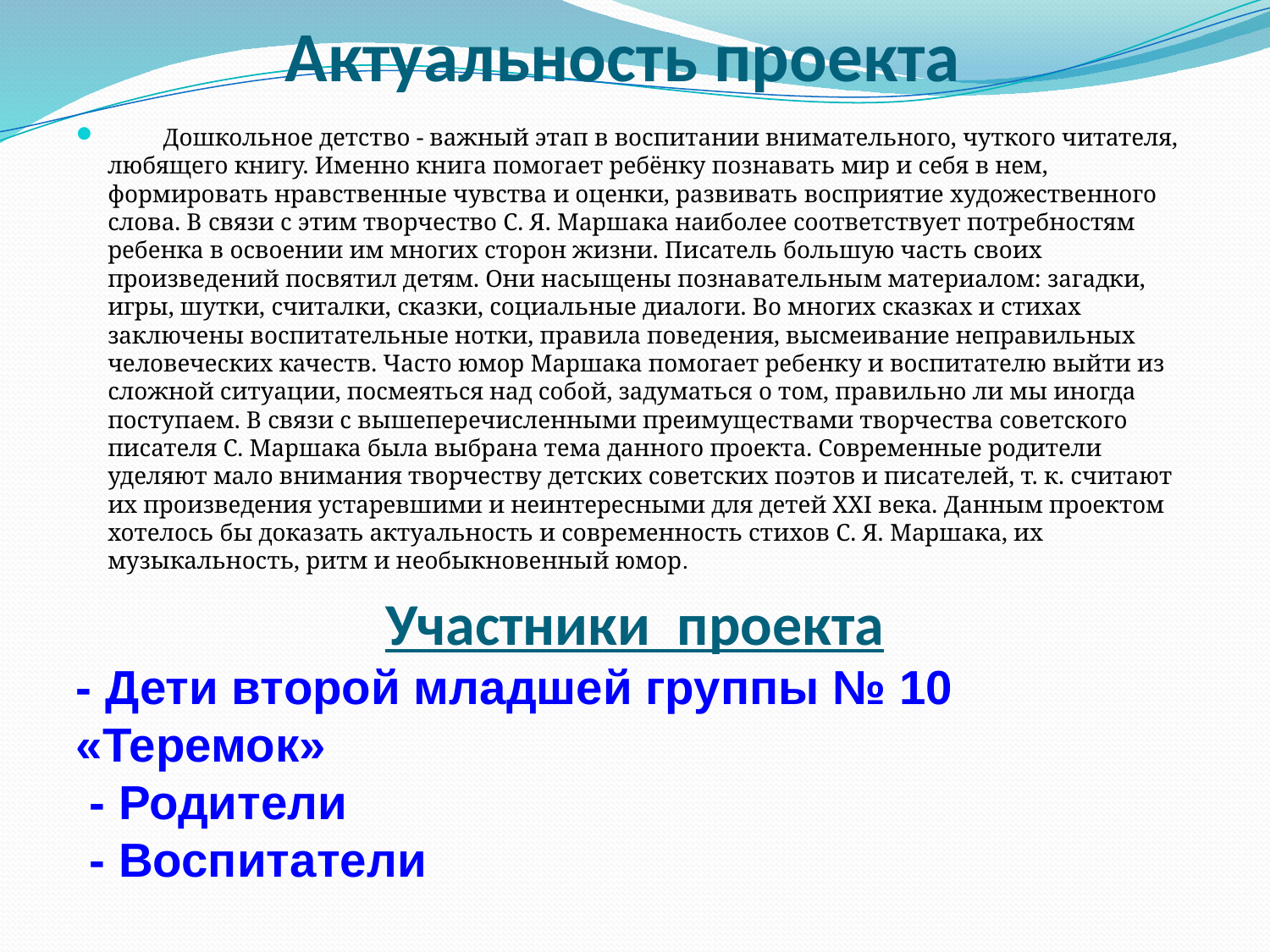

# Актуальность проекта
         Дошкольное детство - важный этап в воспитании внимательного, чуткого читателя, любящего книгу. Именно книга помогает ребёнку познавать мир и себя в нем, формировать нравственные чувства и оценки, развивать восприятие художественного слова. В связи с этим творчество С. Я. Маршака наиболее соответствует потребностям ребенка в освоении им многих сторон жизни. Писатель большую часть своих произведений посвятил детям. Они насыщены познавательным материалом: загадки, игры, шутки, считалки, сказки, социальные диалоги. Во многих сказках и стихах заключены воспитательные нотки, правила поведения, высмеивание неправильных человеческих качеств. Часто юмор Маршака помогает ребенку и воспитателю выйти из сложной ситуации, посмеяться над собой, задуматься о том, правильно ли мы иногда поступаем. В связи с вышеперечисленными преимуществами творчества советского писателя С. Маршака была выбрана тема данного проекта. Современные родители уделяют мало внимания творчеству детских советских поэтов и писателей, т. к. считают их произведения устаревшими и неинтересными для детей XXI века. Данным проектом хотелось бы доказать актуальность и современность стихов С. Я. Маршака, их музыкальность, ритм и необыкновенный юмор.
Участники  проекта
- Дети второй младшей группы № 10    «Теремок»
 - Родители
 - Воспитатели